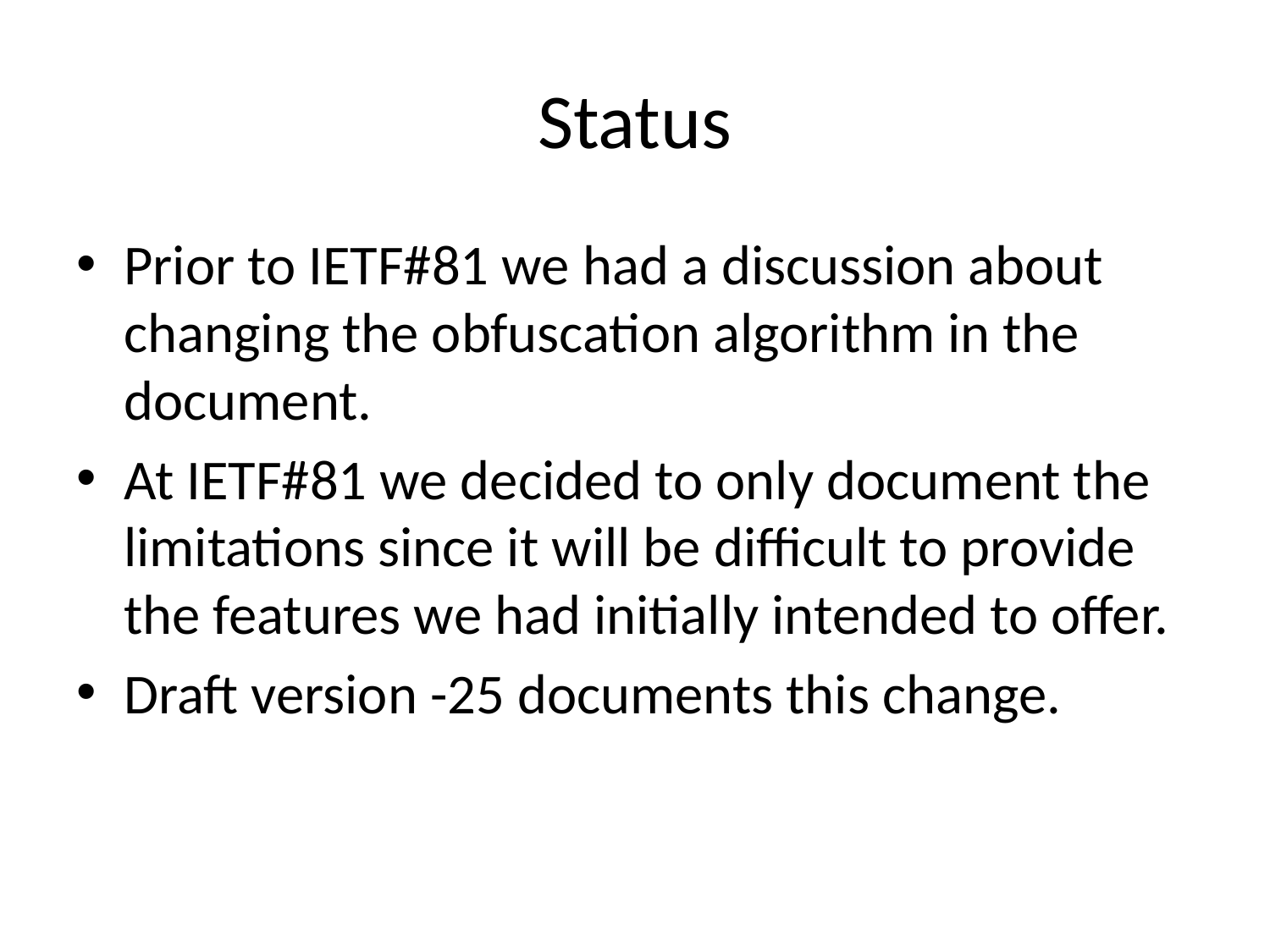

# Status
Prior to IETF#81 we had a discussion about changing the obfuscation algorithm in the document.
At IETF#81 we decided to only document the limitations since it will be difficult to provide the features we had initially intended to offer.
Draft version -25 documents this change.